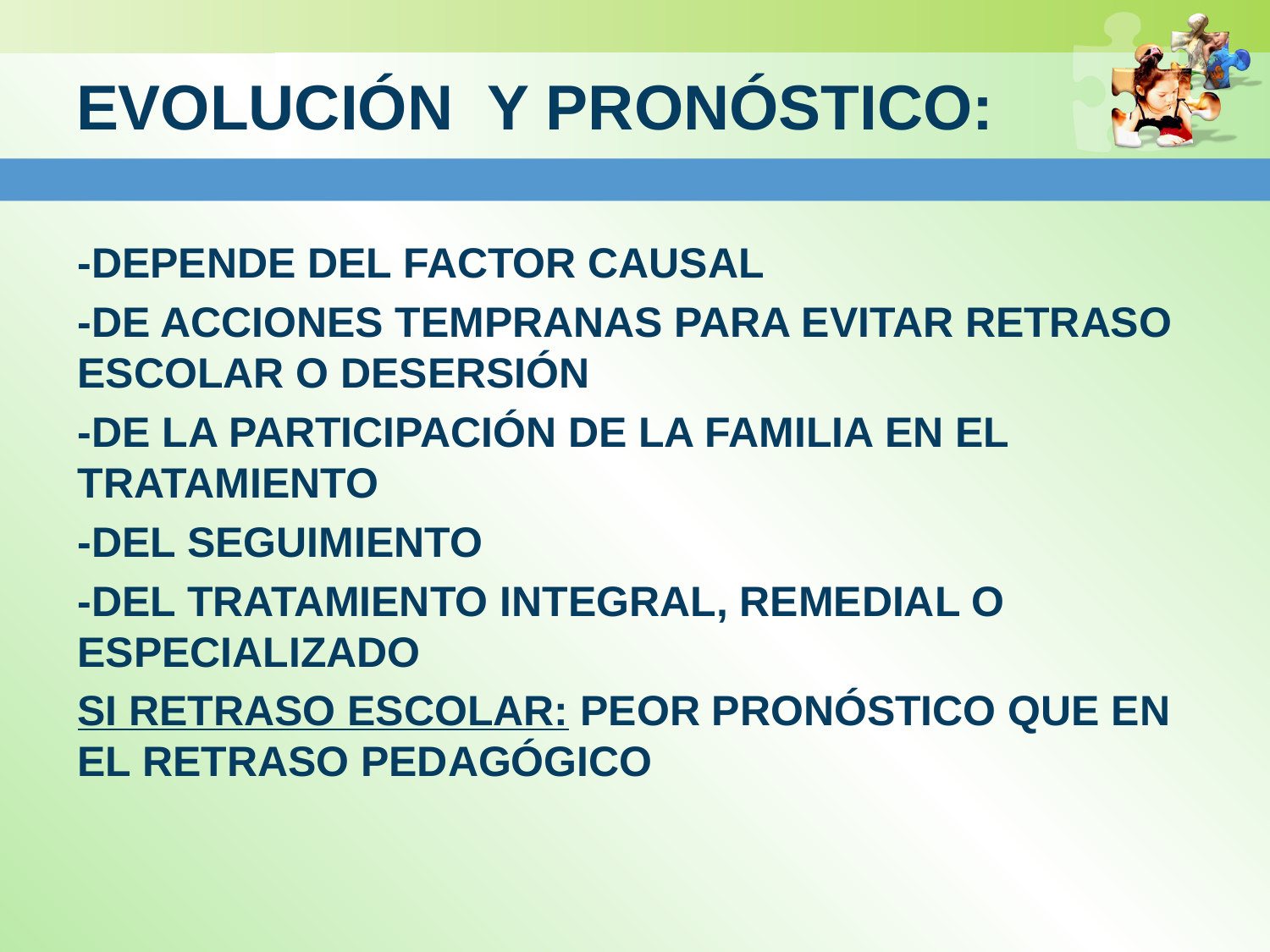

# EVOLUCIÓN  Y PRONÓSTICO:
-DEPENDE DEL FACTOR CAUSAL
-DE ACCIONES TEMPRANAS PARA EVITAR RETRASO ESCOLAR O DESERSIÓN
-DE LA PARTICIPACIÓN DE LA FAMILIA EN EL TRATAMIENTO
-DEL SEGUIMIENTO
-DEL TRATAMIENTO INTEGRAL, REMEDIAL O ESPECIALIZADO
SI RETRASO ESCOLAR: PEOR PRONÓSTICO QUE EN EL RETRASO PEDAGÓGICO